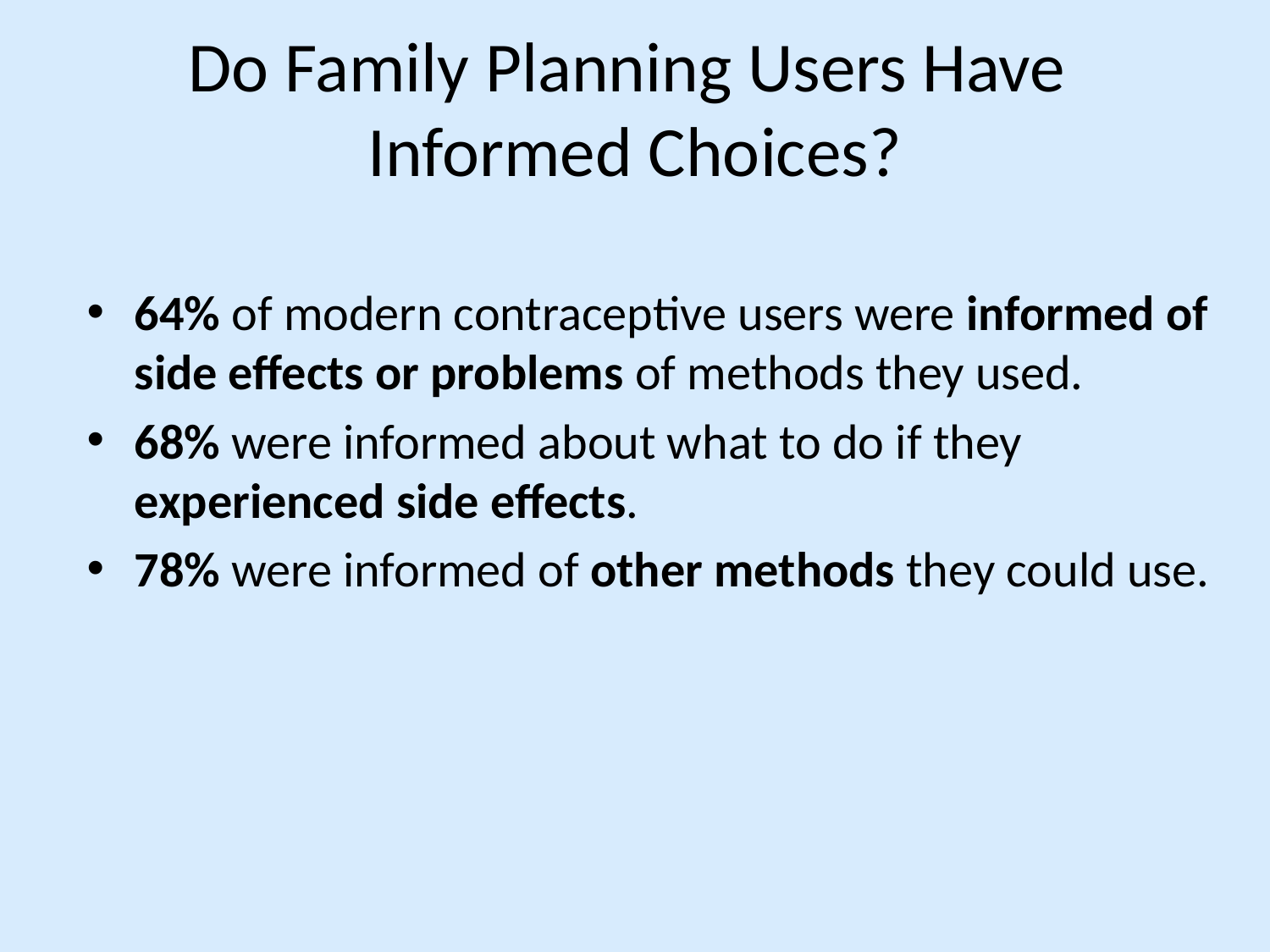

# Do Family Planning Users Have Informed Choices?
64% of modern contraceptive users were informed of side effects or problems of methods they used.
68% were informed about what to do if they experienced side effects.
78% were informed of other methods they could use.